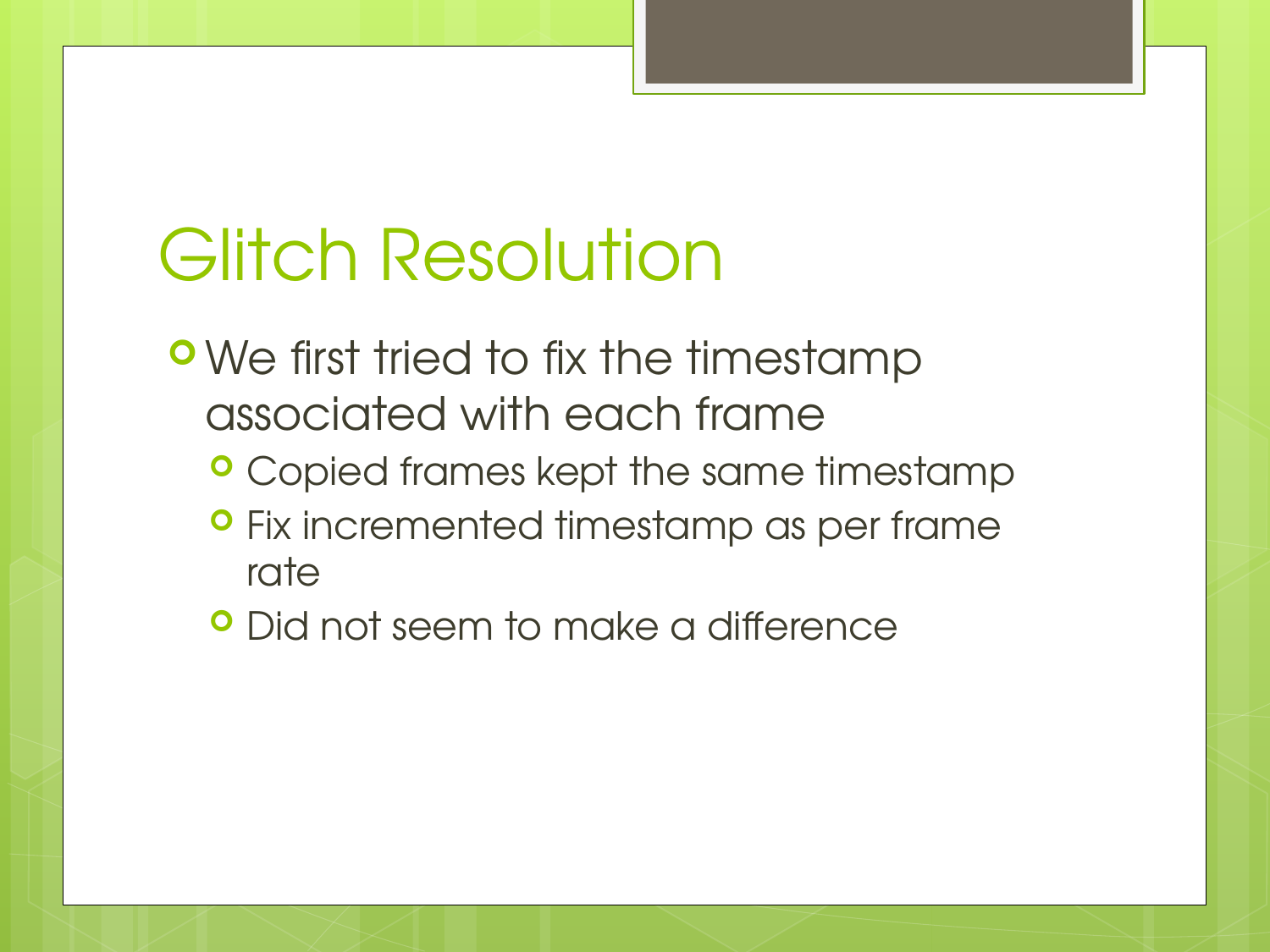

# Glitch Resolution
We first tried to fix the timestamp associated with each frame
Copied frames kept the same timestamp
Fix incremented timestamp as per frame rate
Did not seem to make a difference